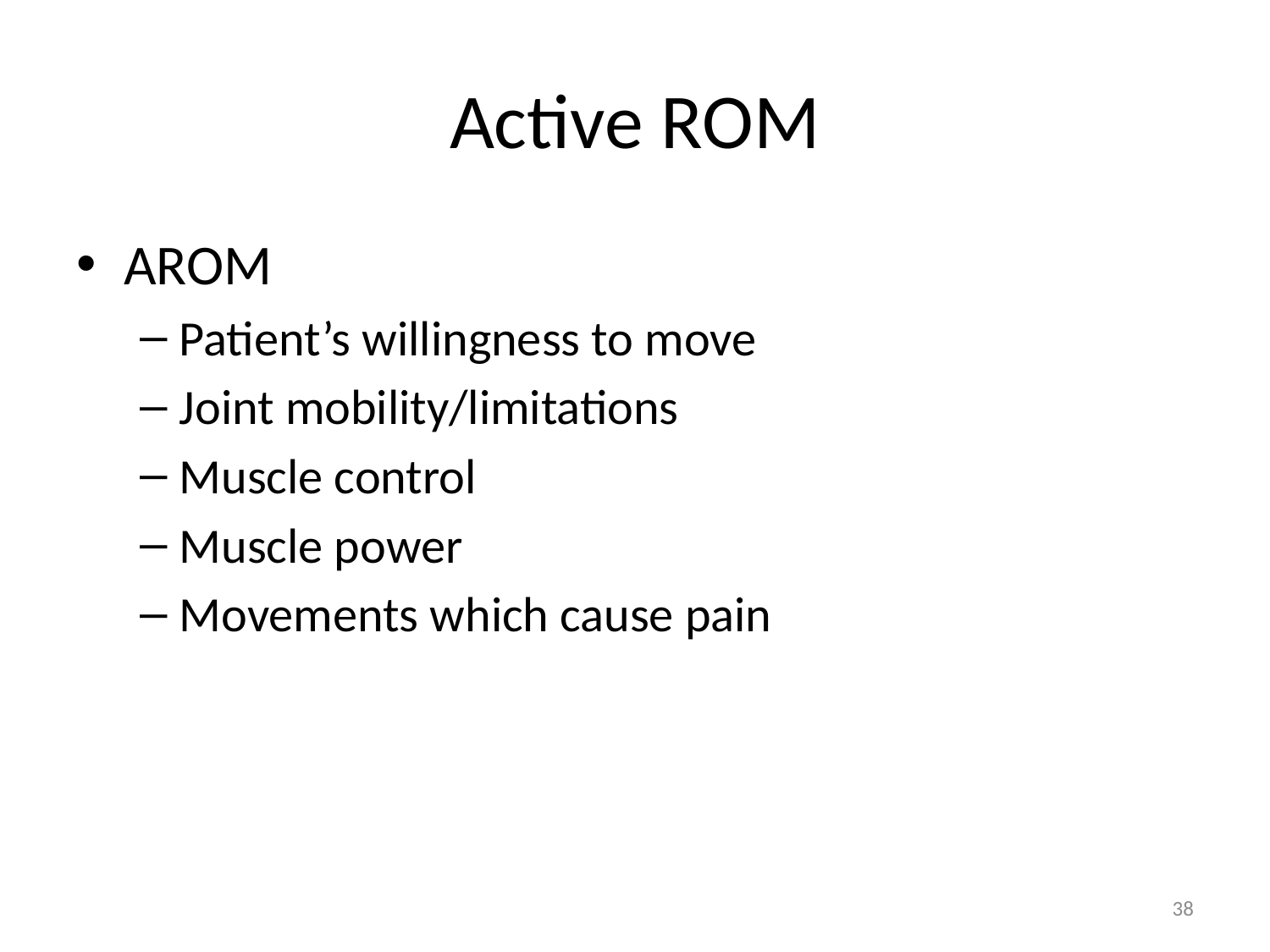

# Active ROM
AROM
Patient’s willingness to move
Joint mobility/limitations
Muscle control
Muscle power
Movements which cause pain
38